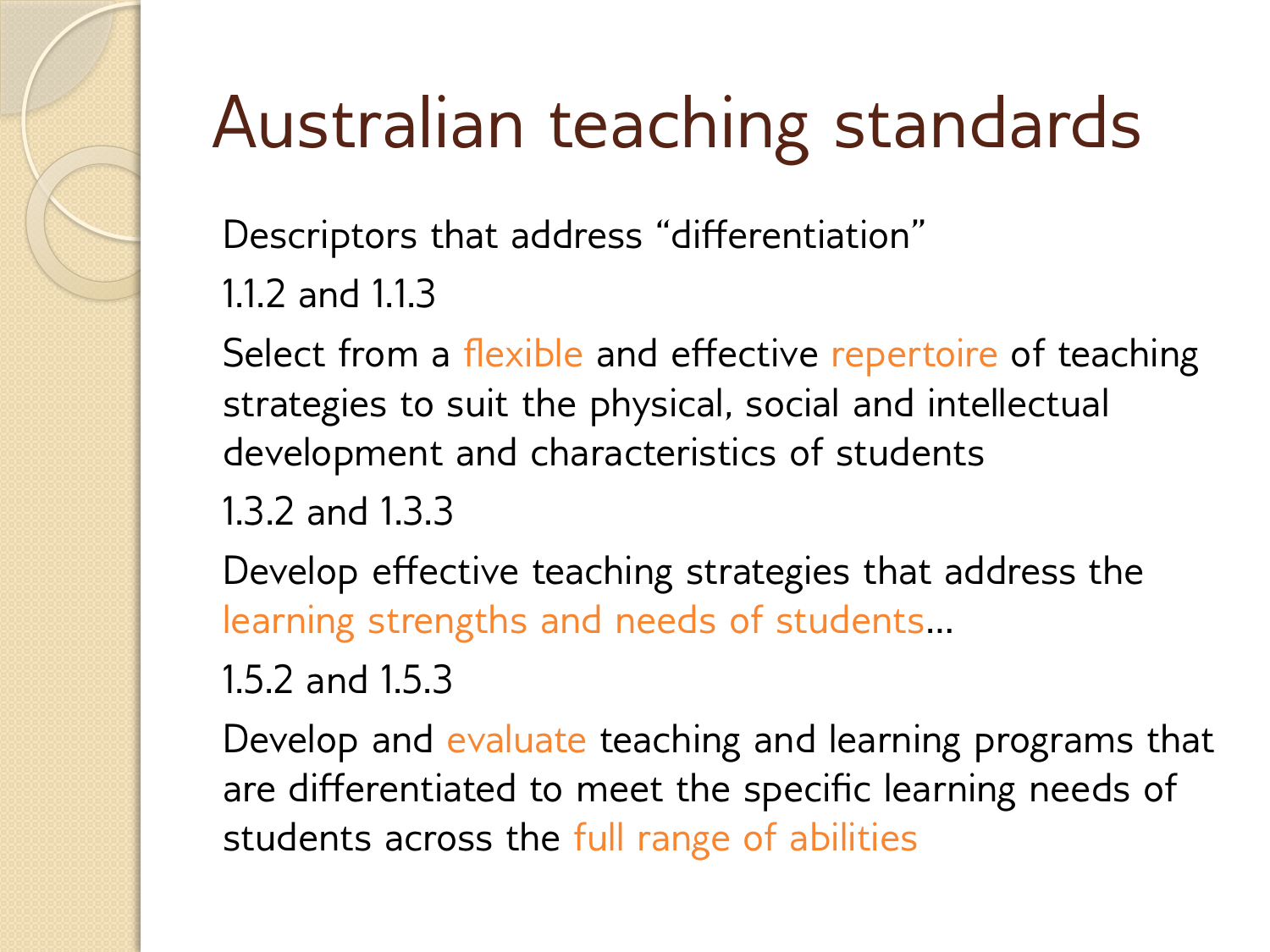

# Australian teaching standards
Descriptors that address “differentiation”
1.1.2 and 1.1.3
Select from a flexible and effective repertoire of teaching strategies to suit the physical, social and intellectual development and characteristics of students
1.3.2 and 1.3.3
Develop effective teaching strategies that address the learning strengths and needs of students…
1.5.2 and 1.5.3
Develop and evaluate teaching and learning programs that are differentiated to meet the specific learning needs of students across the full range of abilities